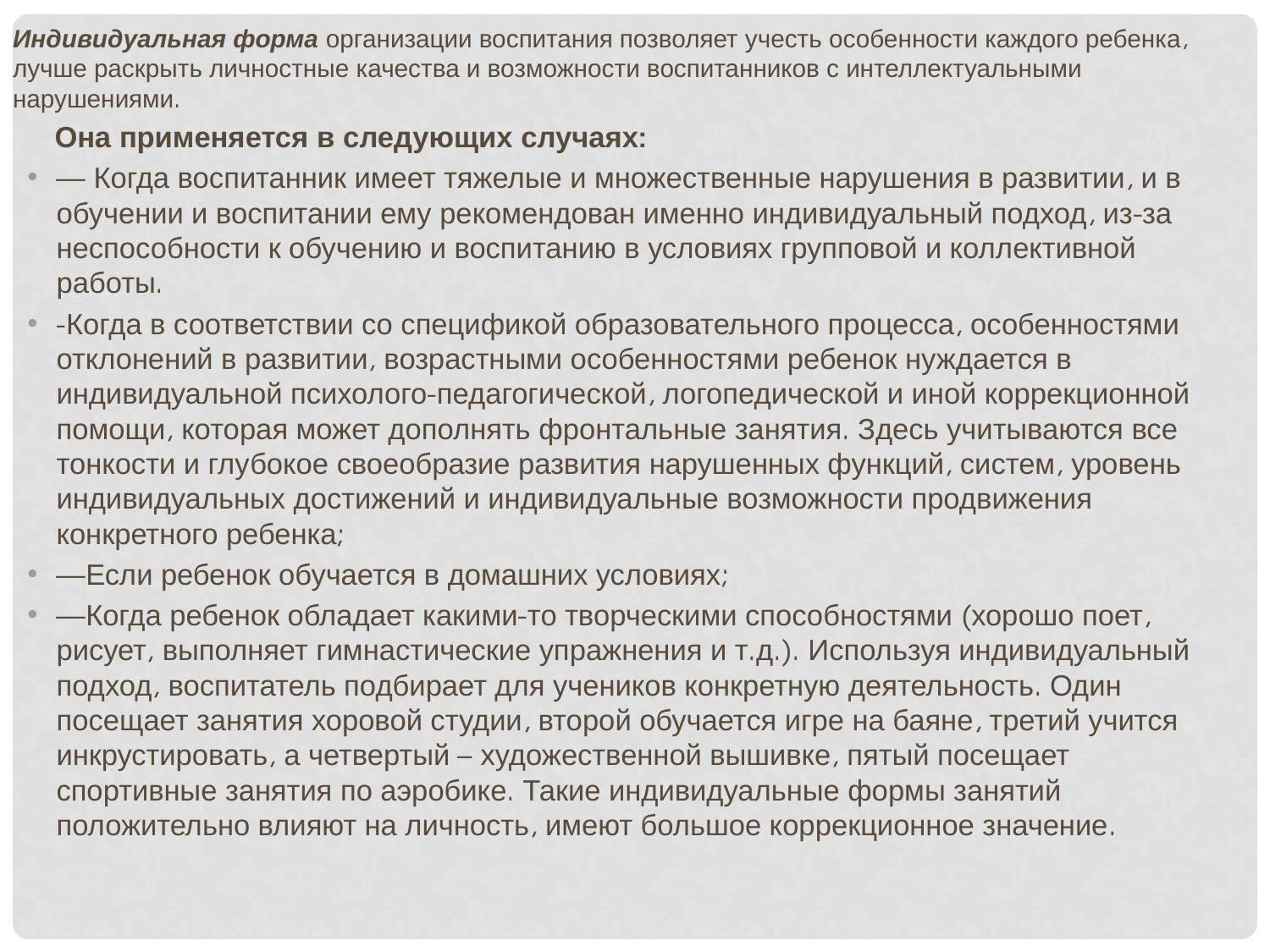

Индивидуальная форма организации воспитания позволяет учесть особенности каждого ребенка, лучше раскрыть личностные качества и возможности воспитанников с интеллектуальными нарушениями.
      Она применяется в следующих случаях:
— Когда воспитанник имеет тяжелые и множественные нарушения в развитии, и в обучении и воспитании ему рекомендован именно индивидуальный подход, из-за неспособности к обучению и воспитанию в условиях групповой и коллективной работы.
-Когда в соответствии со спецификой образовательного процесса, особенностями отклонений в развитии, возрастными особенностями ребенок нуждается в индивидуальной психолого-педагогической, логопедической и иной коррекционной помощи, которая может дополнять фронтальные заня­тия. Здесь учитываются все тонкости и глубокое своеобразие развития нарушенных функций, систем, уровень индивидуальных достижений и индивидуальные возможности продвижения конкретного ребенка;
—Если ребенок обучается в домашних условиях;
—Когда ребенок обладает какими-то творческими способностями (хорошо поет, рисует, выполняет гимнастические упражнения и т.д.). Используя индивидуальный подход, воспитатель подбирает для учеников конкретную деятельность. Один посещает занятия хоровой студии, второй обучается игре на баяне, третий учится инкрустировать, а четвертый – художественной вышивке, пятый посещает спортивные занятия по аэробике. Такие индивидуальные формы занятий положительно влияют на личность, имеют большое коррекционное значение.